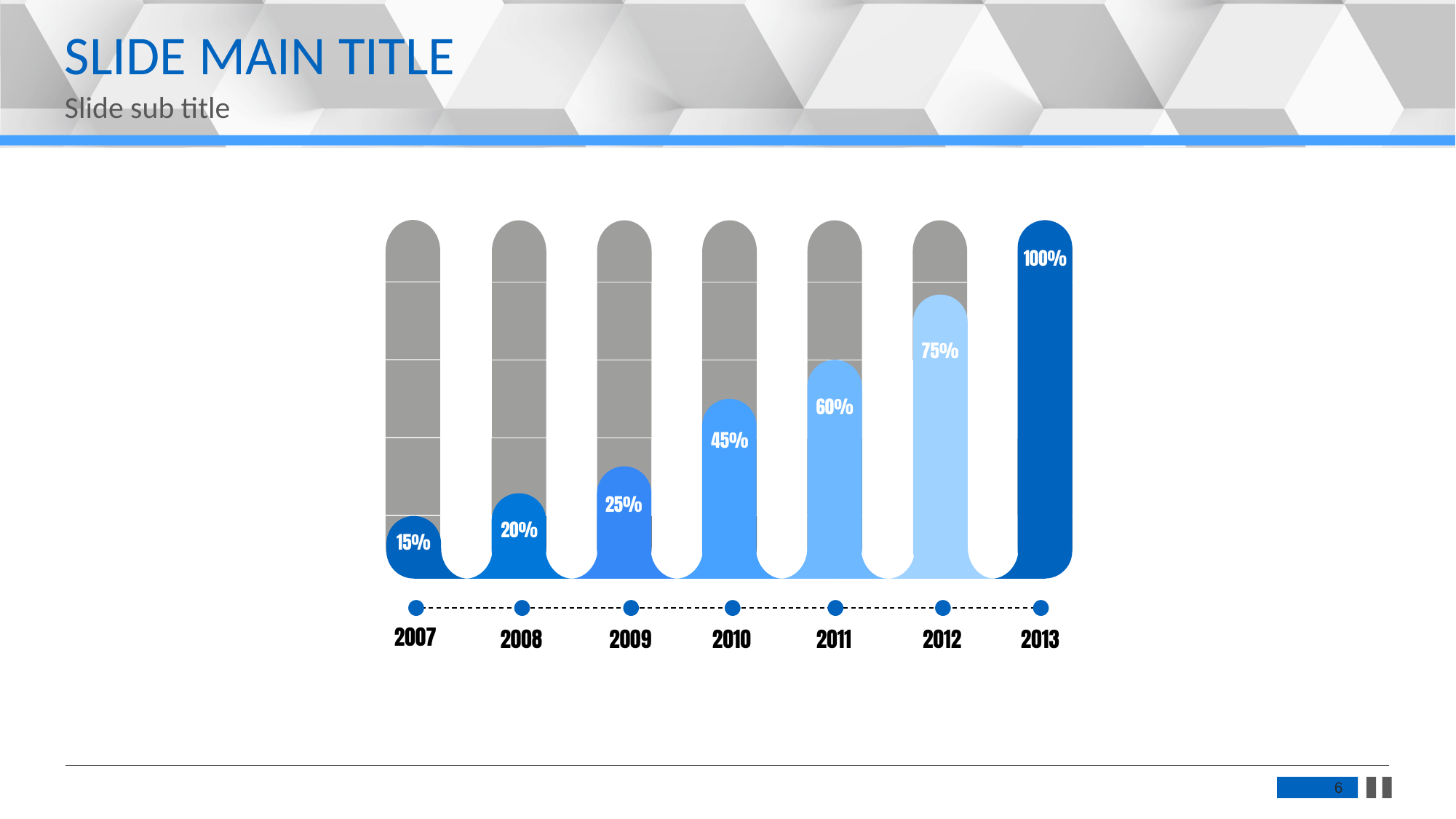

SLIDE MAIN TITLE
Slide sub title

100%

75%

60%

45%

25%

20%

15%

2007
2008
2009
2010
2011
2012
2013
6